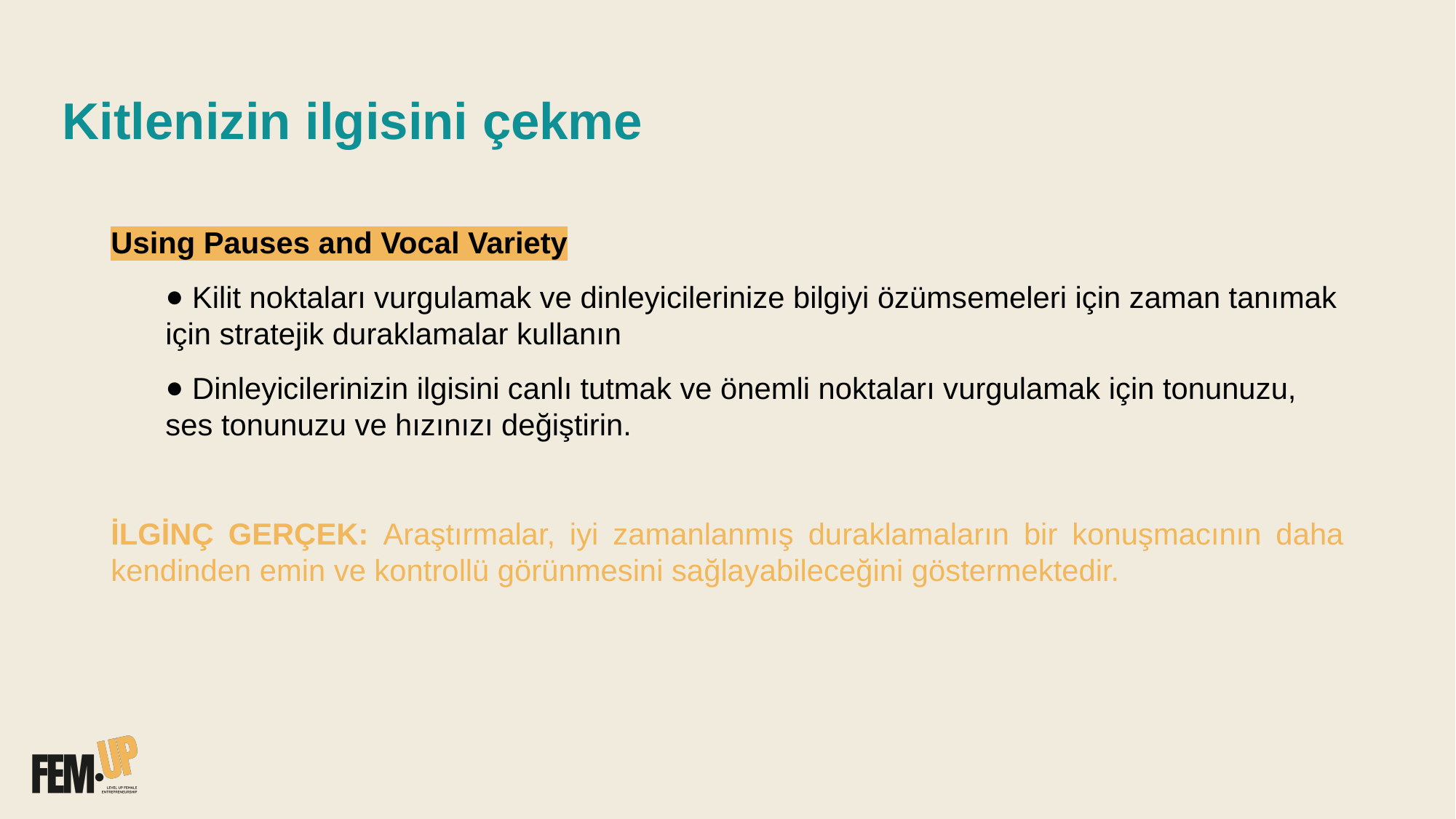

# Kitlenizin ilgisini çekme
Using Pauses and Vocal Variety
 Kilit noktaları vurgulamak ve dinleyicilerinize bilgiyi özümsemeleri için zaman tanımak için stratejik duraklamalar kullanın
 Dinleyicilerinizin ilgisini canlı tutmak ve önemli noktaları vurgulamak için tonunuzu, ses tonunuzu ve hızınızı değiştirin.

İLGİNÇ GERÇEK: Araştırmalar, iyi zamanlanmış duraklamaların bir konuşmacının daha kendinden emin ve kontrollü görünmesini sağlayabileceğini göstermektedir.